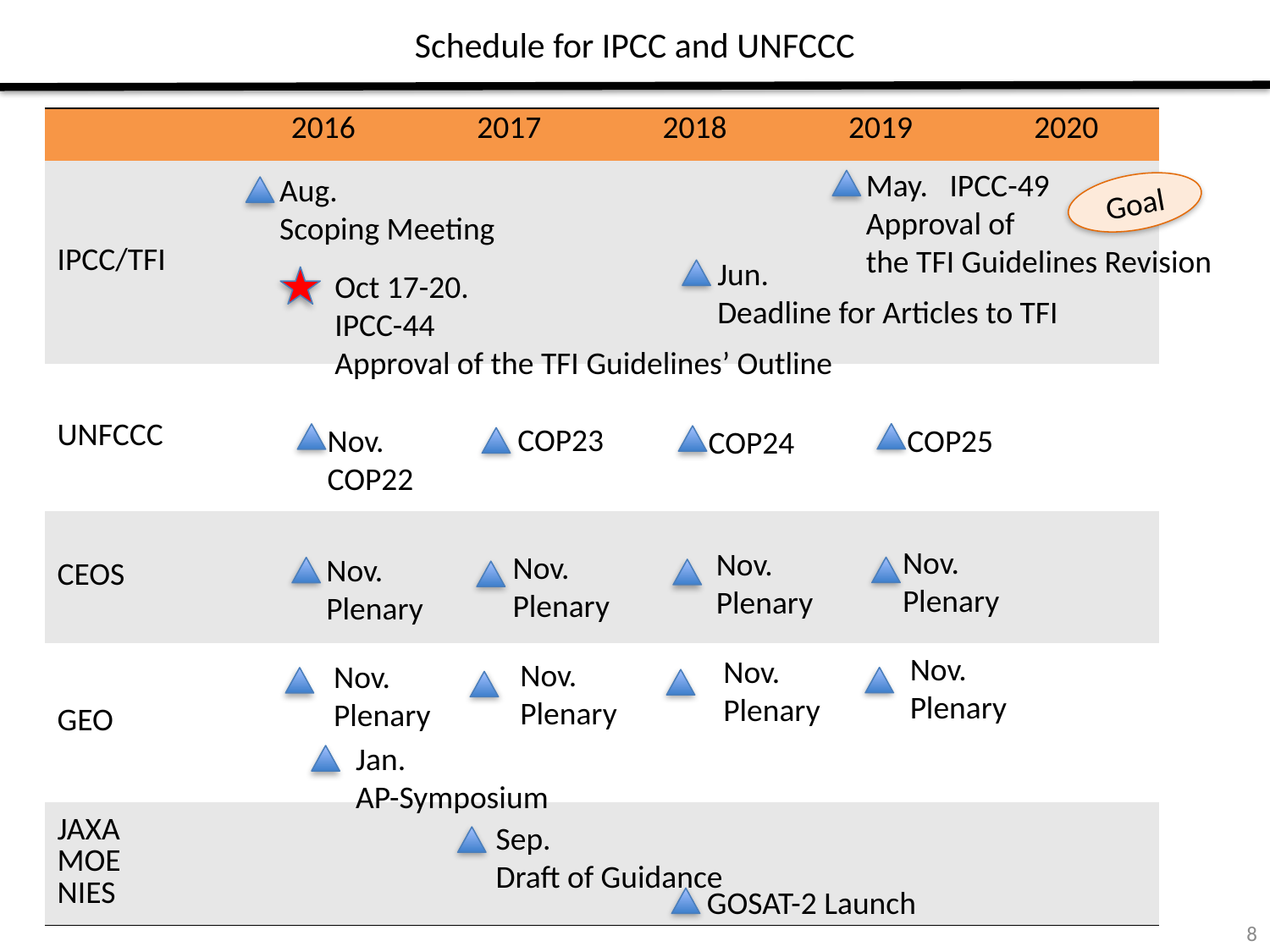

Schedule for IPCC and UNFCCC
|  | 2016 | 2017 | 2018 | 2019 | 2020 |
| --- | --- | --- | --- | --- | --- |
| IPCC/TFI |  |  |  |  |  |
| UNFCCC |  |  |  |  |  |
| CEOS |  |  |  |  |  |
| GEO |  |  |  |  |  |
| JAXA MOE NIES |  |  |  |  |  |
May.   IPCC-49
Approval of
the TFI Guidelines Revision
Aug.
Scoping Meeting

Goal

Jun.
Deadline for Articles to TFI

Oct 17-20.
IPCC-44
Approval of the TFI Guidelines’ Outline

COP23
COP25
Nov.
COP22
COP24

Nov.
Plenary
Nov.
Plenary
Nov.
Plenary
Nov.
Plenary

Nov.
Plenary
Nov.
Plenary
Nov.
Plenary
Nov.
Plenary

Jan.
AP-Symposium

Sep.
Draft of Guidance

GOSAT-2 Launch

8